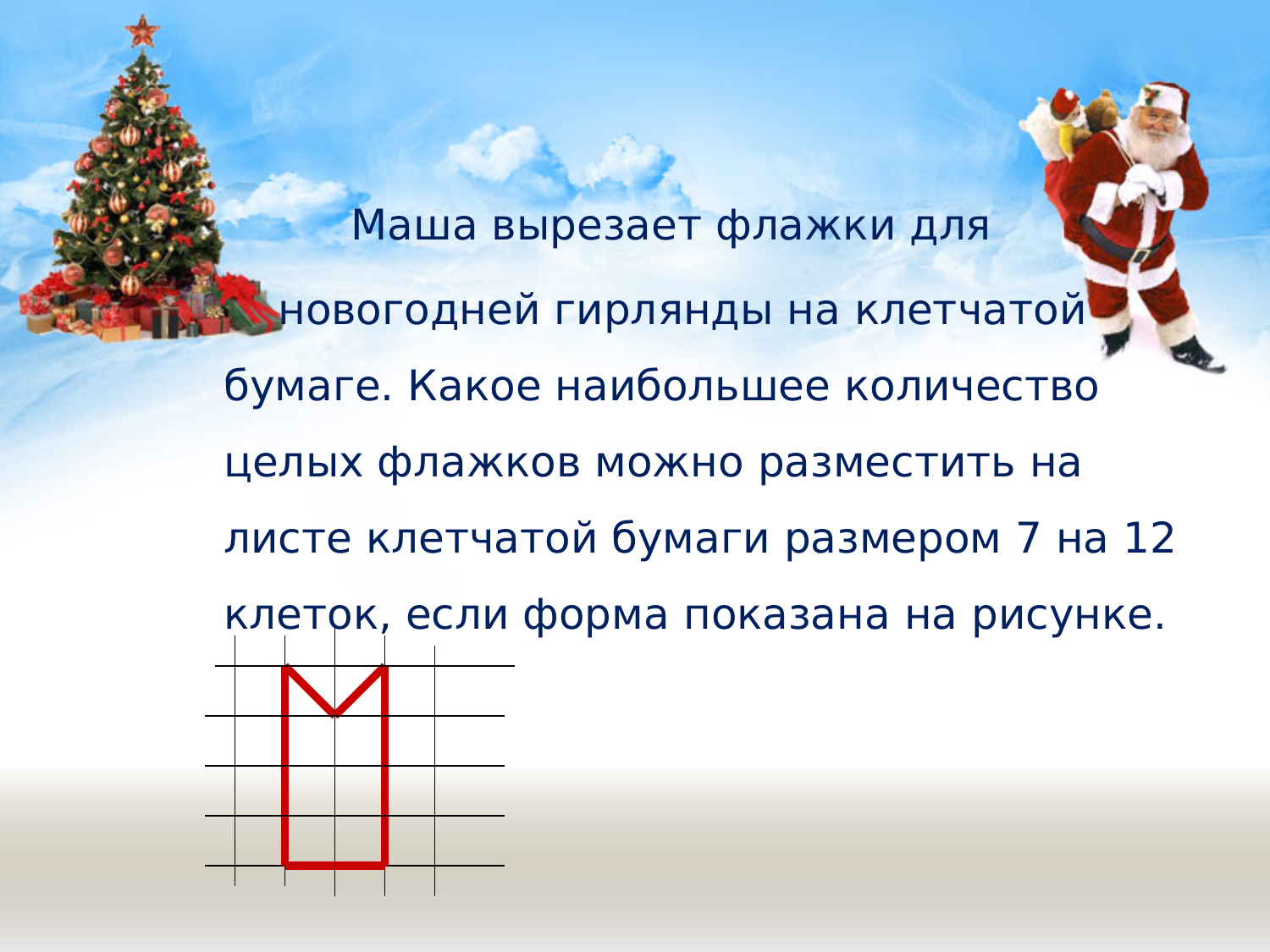

#
		Маша вырезает флажки для
	    новогодней гирлянды на клетчатой бумаге. Какое наибольшее количество целых флажков можно разместить на листе клетчатой бумаги размером 7 на 12 клеток, если форма показана на рисунке.